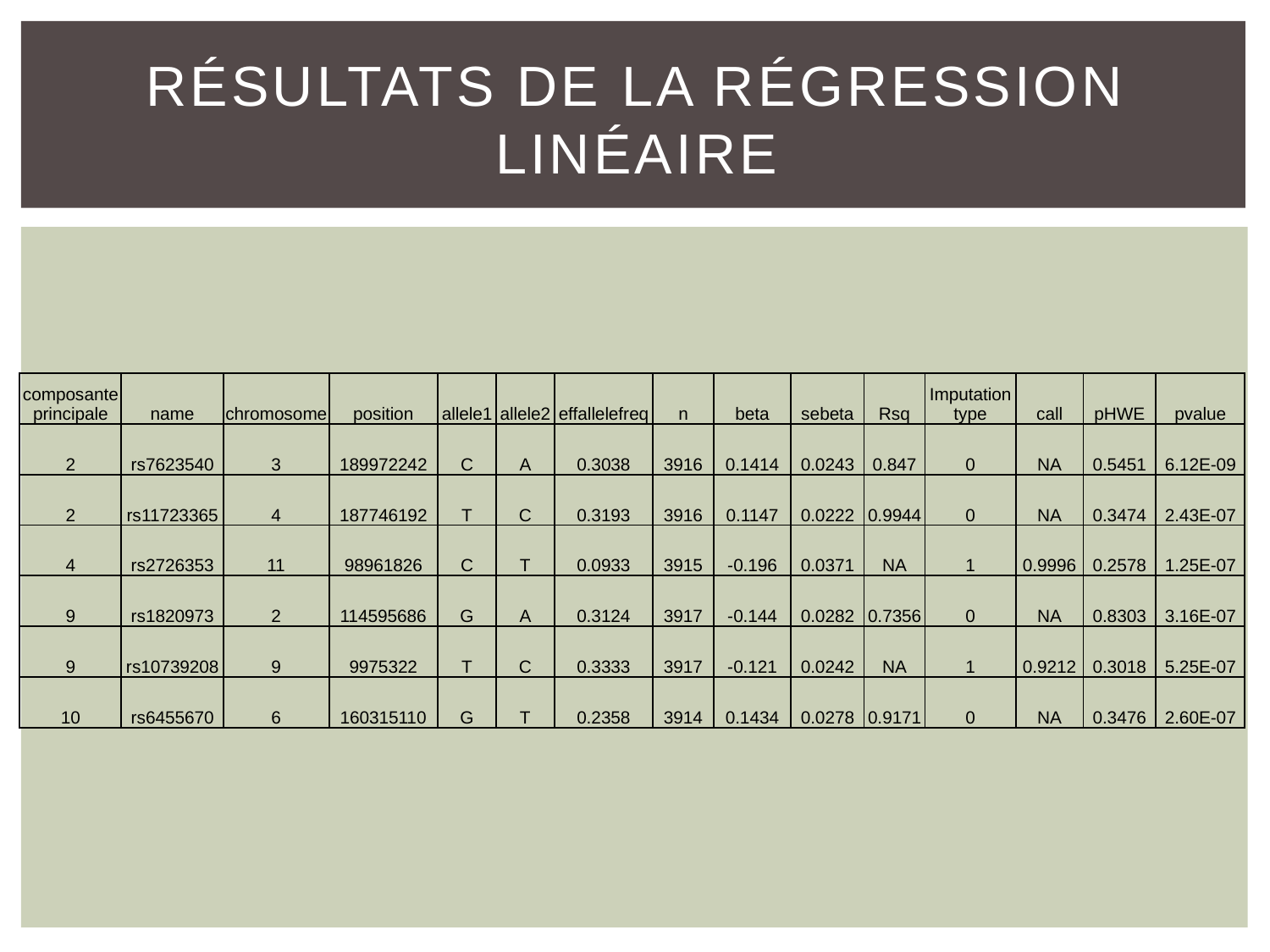

# Résultats de la régression linéaire
| composante principale | name | chromosome | position | allele1 | allele2 | effallelefreq | n | beta | sebeta | Rsq | Imputation type | call | pHWE | pvalue |
| --- | --- | --- | --- | --- | --- | --- | --- | --- | --- | --- | --- | --- | --- | --- |
| 2 | rs7623540 | 3 | 189972242 | C | A | 0.3038 | 3916 | 0.1414 | 0.0243 | 0.847 | 0 | NA | 0.5451 | 6.12E-09 |
| 2 | rs11723365 | 4 | 187746192 | T | C | 0.3193 | 3916 | 0.1147 | 0.0222 | 0.9944 | 0 | NA | 0.3474 | 2.43E-07 |
| 4 | rs2726353 | 11 | 98961826 | C | T | 0.0933 | 3915 | -0.196 | 0.0371 | NA | 1 | 0.9996 | 0.2578 | 1.25E-07 |
| 9 | rs1820973 | 2 | 114595686 | G | A | 0.3124 | 3917 | -0.144 | 0.0282 | 0.7356 | 0 | NA | 0.8303 | 3.16E-07 |
| 9 | rs10739208 | 9 | 9975322 | T | C | 0.3333 | 3917 | -0.121 | 0.0242 | NA | 1 | 0.9212 | 0.3018 | 5.25E-07 |
| 10 | rs6455670 | 6 | 160315110 | G | T | 0.2358 | 3914 | 0.1434 | 0.0278 | 0.9171 | 0 | NA | 0.3476 | 2.60E-07 |